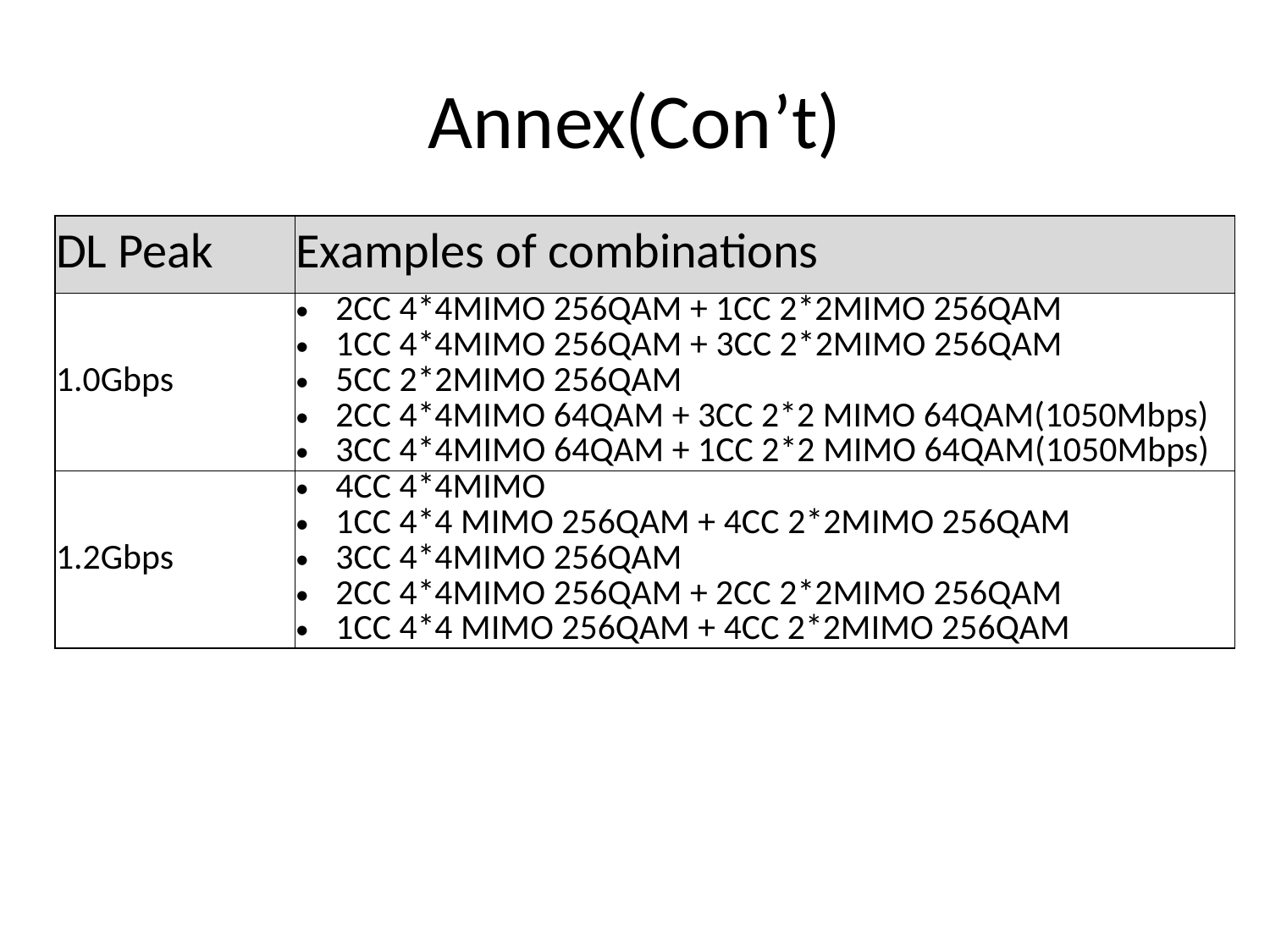

# Annex(Con’t)
| DL Peak | Examples of combinations |
| --- | --- |
| 1.0Gbps | 2CC 4\*4MIMO 256QAM + 1CC 2\*2MIMO 256QAM 1CC 4\*4MIMO 256QAM + 3CC 2\*2MIMO 256QAM 5CC 2\*2MIMO 256QAM 2CC 4\*4MIMO 64QAM + 3CC 2\*2 MIMO 64QAM(1050Mbps) 3CC 4\*4MIMO 64QAM + 1CC 2\*2 MIMO 64QAM(1050Mbps) |
| 1.2Gbps | 4CC 4\*4MIMO 1CC 4\*4 MIMO 256QAM + 4CC 2\*2MIMO 256QAM 3CC 4\*4MIMO 256QAM 2CC 4\*4MIMO 256QAM + 2CC 2\*2MIMO 256QAM 1CC 4\*4 MIMO 256QAM + 4CC 2\*2MIMO 256QAM |